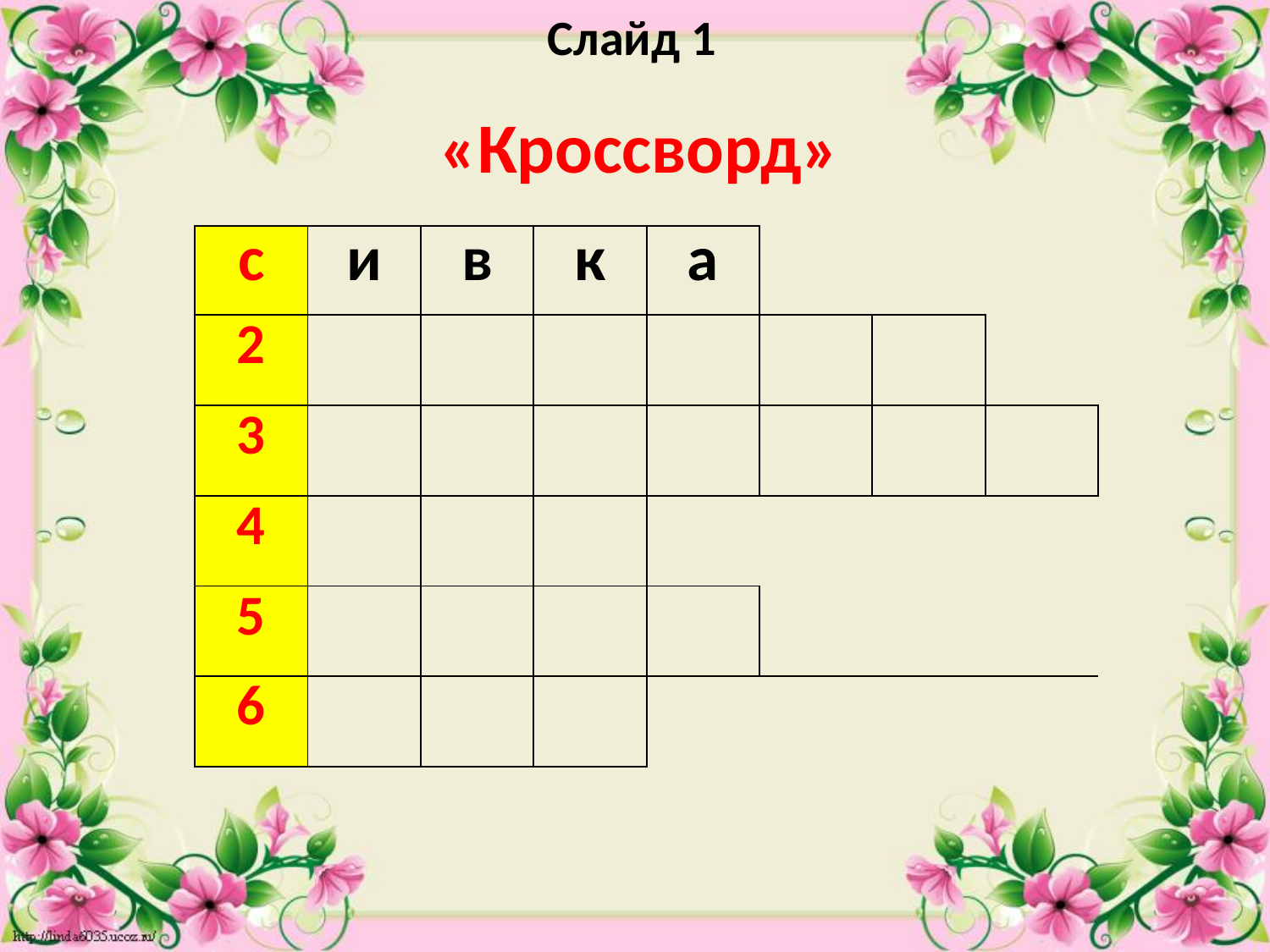

Слайд 1
«Кроссворд»
| с | и | в | к | а |  |  |  |
| --- | --- | --- | --- | --- | --- | --- | --- |
| 2 |  |  |  |  |  |  |  |
| 3 |  |  |  |  |  |  |  |
| 4 |  |  |  |  |  |  |  |
| 5 |  |  |  |  |  |  |  |
| 6 |  |  |  |  |  |  |  |